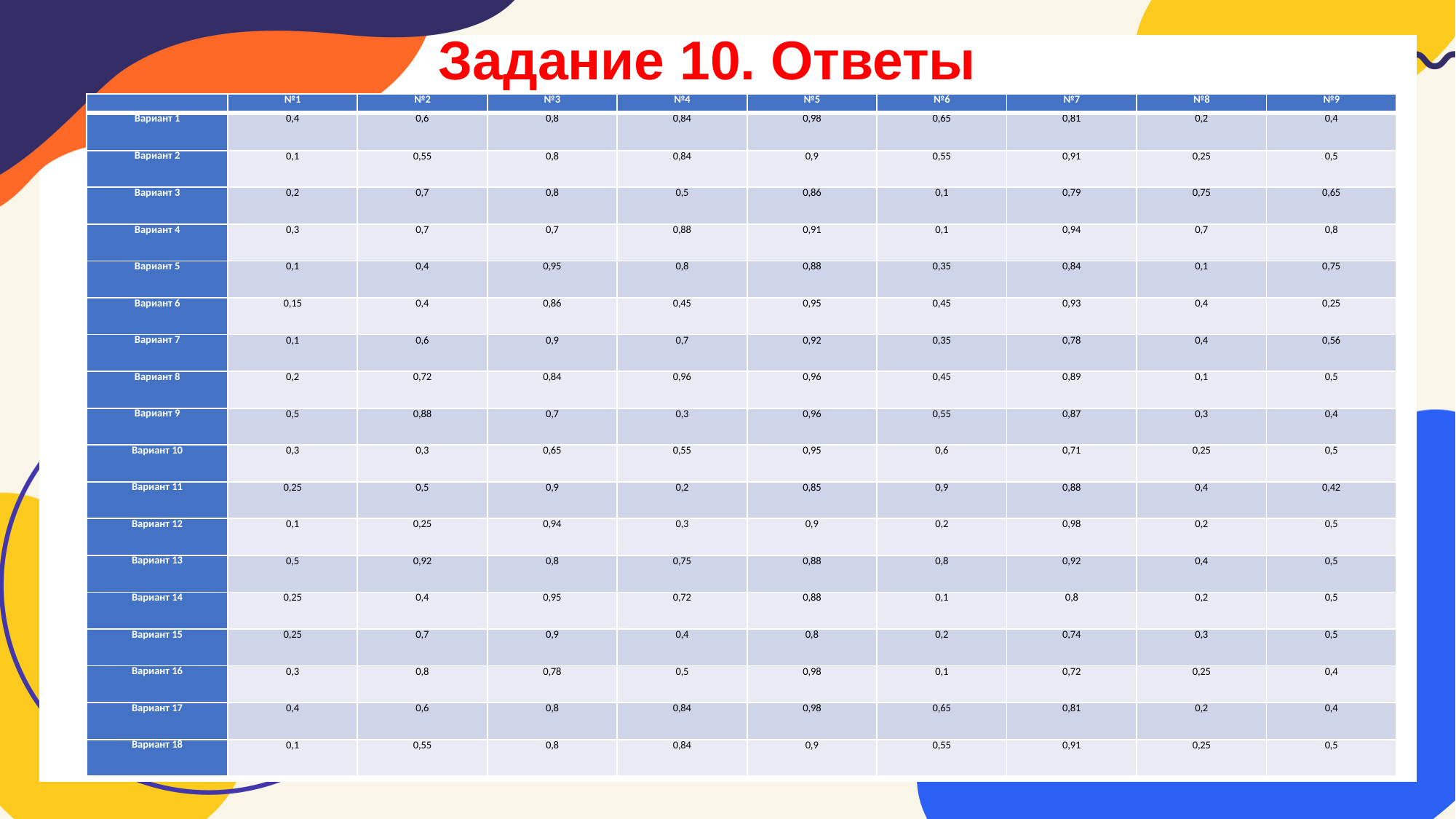

Задание 10. Ответы
|  | №1 | №2 | №3 | №4 | №5 | №6 | №7 | №8 | №9 |
| --- | --- | --- | --- | --- | --- | --- | --- | --- | --- |
| Вариант 1 | 0,4 | 0,6 | 0,8 | 0,84 | 0,98 | 0,65 | 0,81 | 0,2 | 0,4 |
| Вариант 2 | 0,1 | 0,55 | 0,8 | 0,84 | 0,9 | 0,55 | 0,91 | 0,25 | 0,5 |
| Вариант 3 | 0,2 | 0,7 | 0,8 | 0,5 | 0,86 | 0,1 | 0,79 | 0,75 | 0,65 |
| Вариант 4 | 0,3 | 0,7 | 0,7 | 0,88 | 0,91 | 0,1 | 0,94 | 0,7 | 0,8 |
| Вариант 5 | 0,1 | 0,4 | 0,95 | 0,8 | 0,88 | 0,35 | 0,84 | 0,1 | 0,75 |
| Вариант 6 | 0,15 | 0,4 | 0,86 | 0,45 | 0,95 | 0,45 | 0,93 | 0,4 | 0,25 |
| Вариант 7 | 0,1 | 0,6 | 0,9 | 0,7 | 0,92 | 0,35 | 0,78 | 0,4 | 0,56 |
| Вариант 8 | 0,2 | 0,72 | 0,84 | 0,96 | 0,96 | 0,45 | 0,89 | 0,1 | 0,5 |
| Вариант 9 | 0,5 | 0,88 | 0,7 | 0,3 | 0,96 | 0,55 | 0,87 | 0,3 | 0,4 |
| Вариант 10 | 0,3 | 0,3 | 0,65 | 0,55 | 0,95 | 0,6 | 0,71 | 0,25 | 0,5 |
| Вариант 11 | 0,25 | 0,5 | 0,9 | 0,2 | 0,85 | 0,9 | 0,88 | 0,4 | 0,42 |
| Вариант 12 | 0,1 | 0,25 | 0,94 | 0,3 | 0,9 | 0,2 | 0,98 | 0,2 | 0,5 |
| Вариант 13 | 0,5 | 0,92 | 0,8 | 0,75 | 0,88 | 0,8 | 0,92 | 0,4 | 0,5 |
| Вариант 14 | 0,25 | 0,4 | 0,95 | 0,72 | 0,88 | 0,1 | 0,8 | 0,2 | 0,5 |
| Вариант 15 | 0,25 | 0,7 | 0,9 | 0,4 | 0,8 | 0,2 | 0,74 | 0,3 | 0,5 |
| Вариант 16 | 0,3 | 0,8 | 0,78 | 0,5 | 0,98 | 0,1 | 0,72 | 0,25 | 0,4 |
| Вариант 17 | 0,4 | 0,6 | 0,8 | 0,84 | 0,98 | 0,65 | 0,81 | 0,2 | 0,4 |
| Вариант 18 | 0,1 | 0,55 | 0,8 | 0,84 | 0,9 | 0,55 | 0,91 | 0,25 | 0,5 |